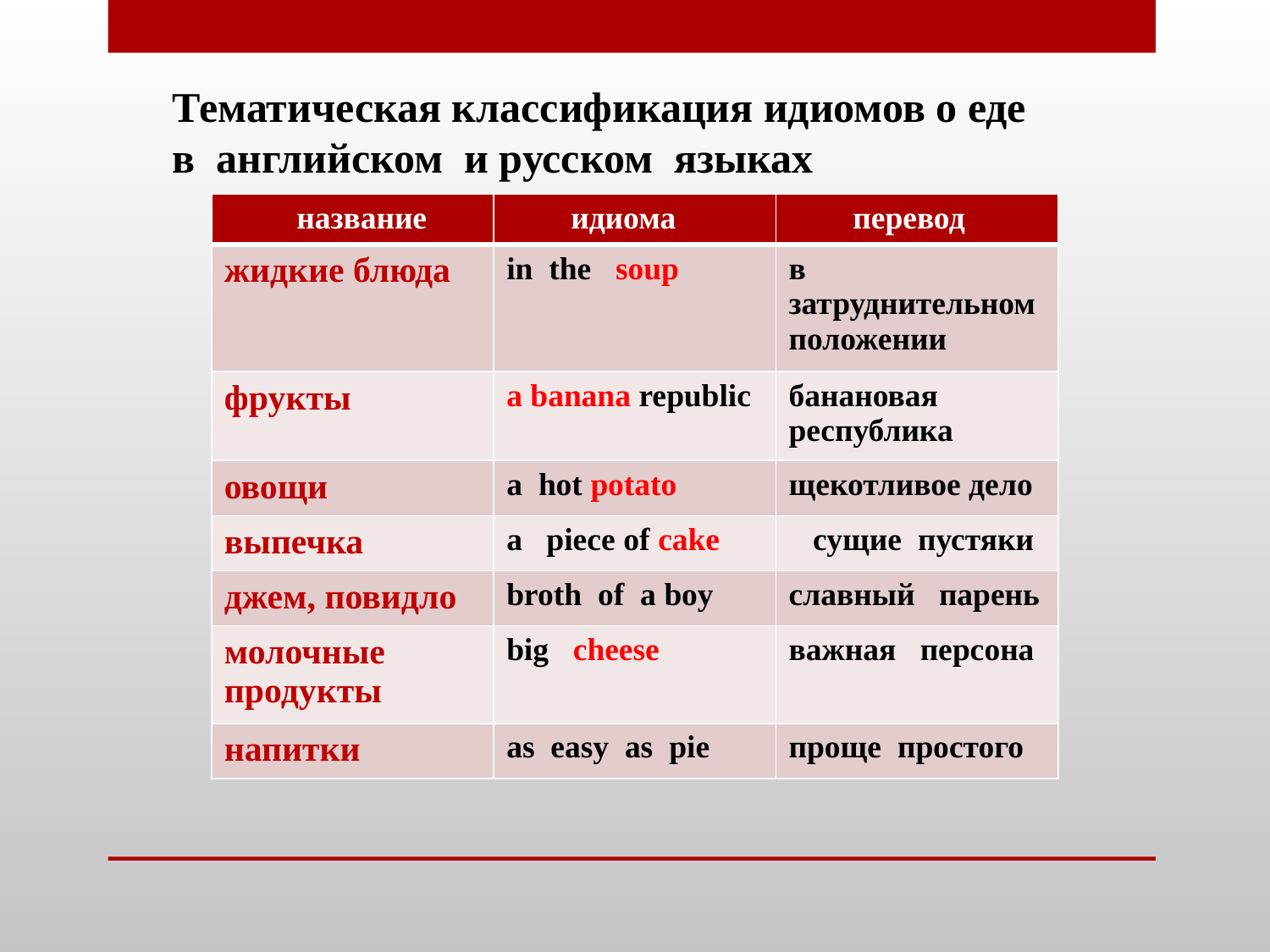

Тематическая классификация идиомов о еде
в  английском  и русском  языках
| название | идиома | перевод |
| --- | --- | --- |
| жидкие блюда | in the soup | в затруднительном положении |
| фрукты | a banana republic | банановая республика |
| овощи | a hot potato | щекотливое дело |
| выпечка | a piece of cake | сущие пустяки |
| джем, повидло | broth of a boy | славный парень |
| молочные продукты | big cheese | важная персона |
| напитки | as easy as pie | проще простого |